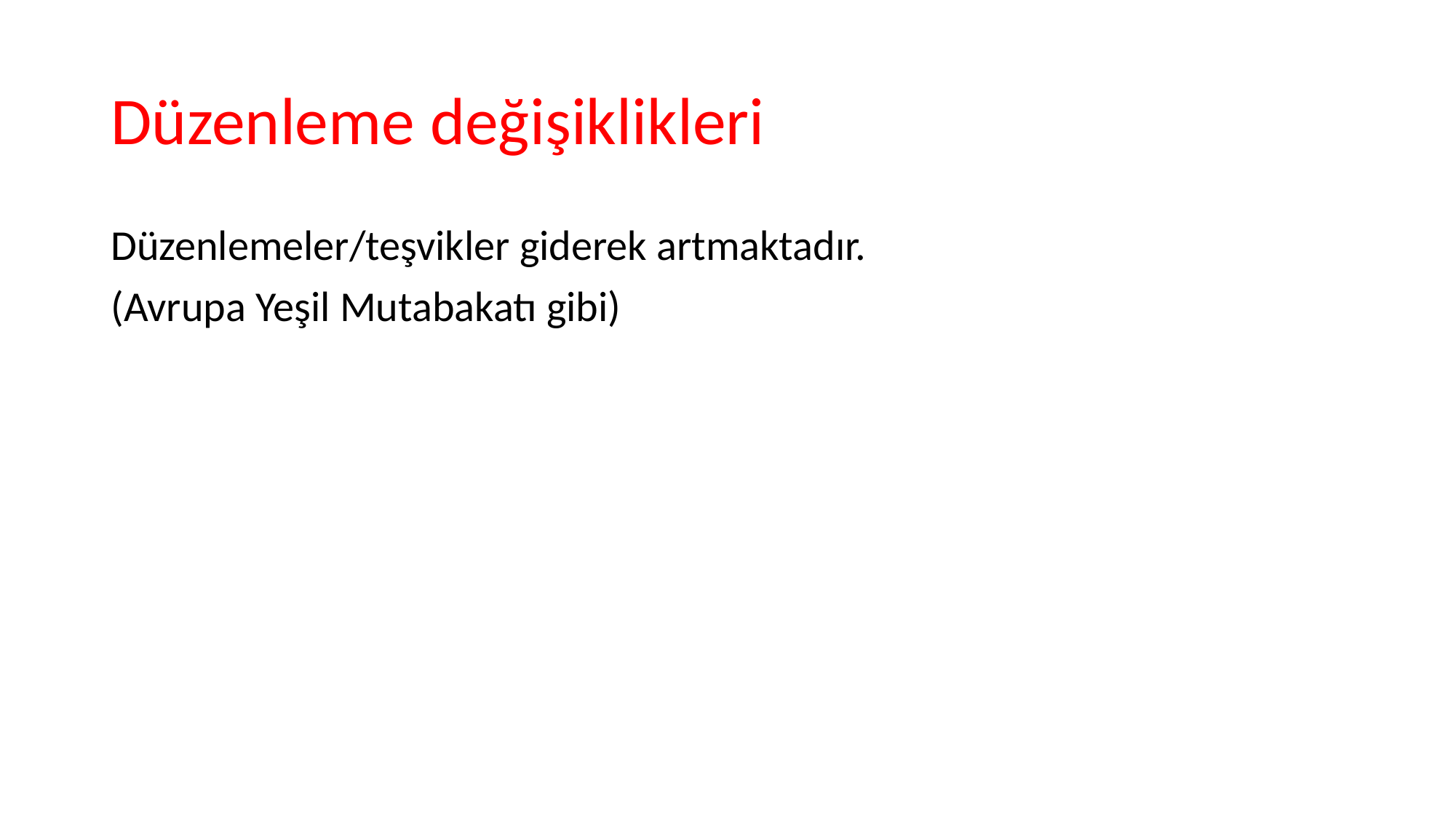

# Düzenleme değişiklikleri
Düzenlemeler/teşvikler giderek artmaktadır.
(Avrupa Yeşil Mutabakatı gibi)